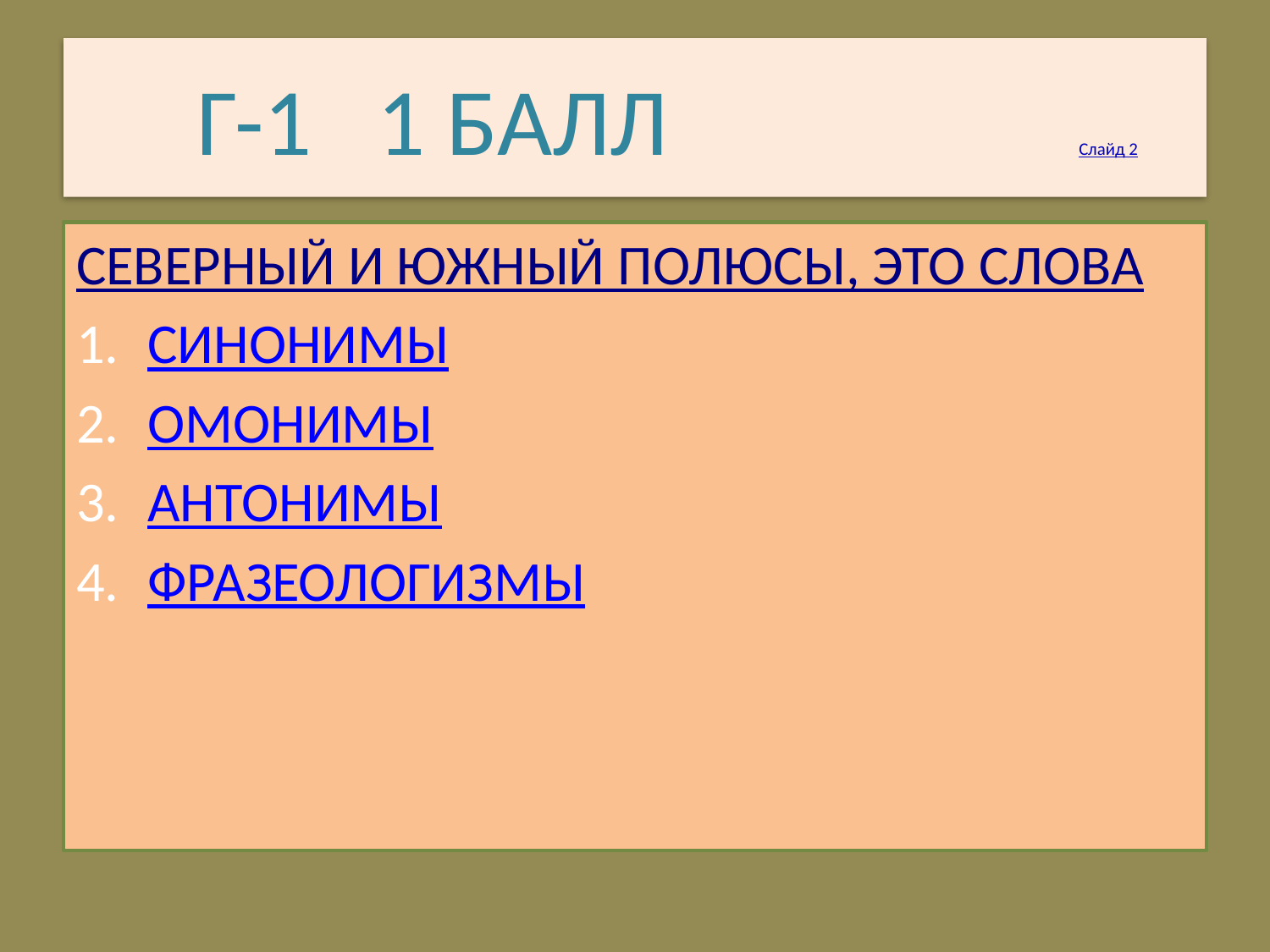

# Г-1   1 БАЛЛ                   Слайд 2
СЕВЕРНЫЙ И ЮЖНЫЙ ПОЛЮСЫ, ЭТО СЛОВА
СИНОНИМЫ
ОМОНИМЫ
АНТОНИМЫ
ФРАЗЕОЛОГИЗМЫ